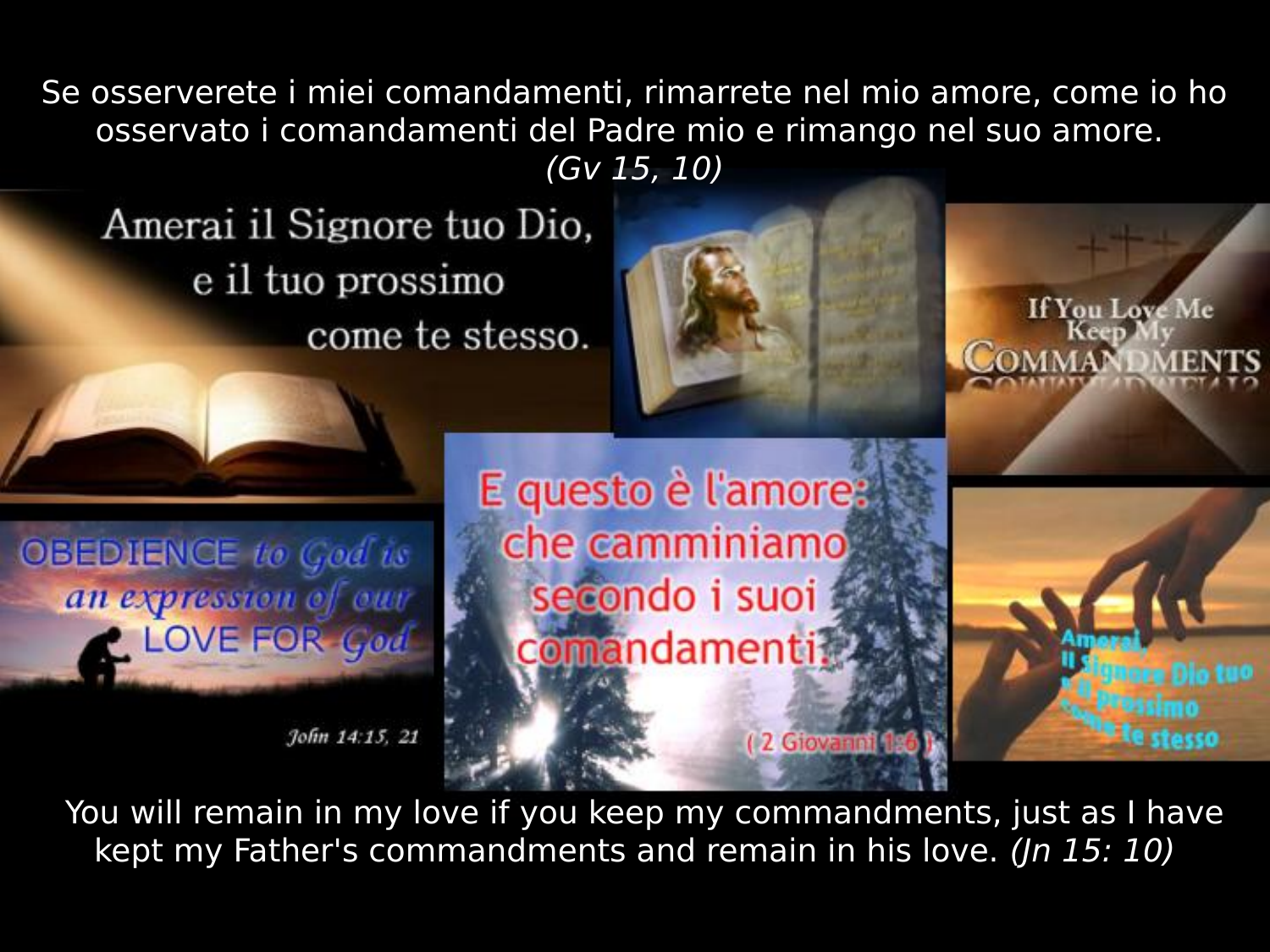

Se osserverete i miei comandamenti, rimarrete nel mio amore, come io ho osservato i comandamenti del Padre mio e rimango nel suo amore.
(Gv 15, 10)
  You will remain in my love if you keep my commandments, just as I have kept my Father's commandments and remain in his love. (Jn 15: 10)